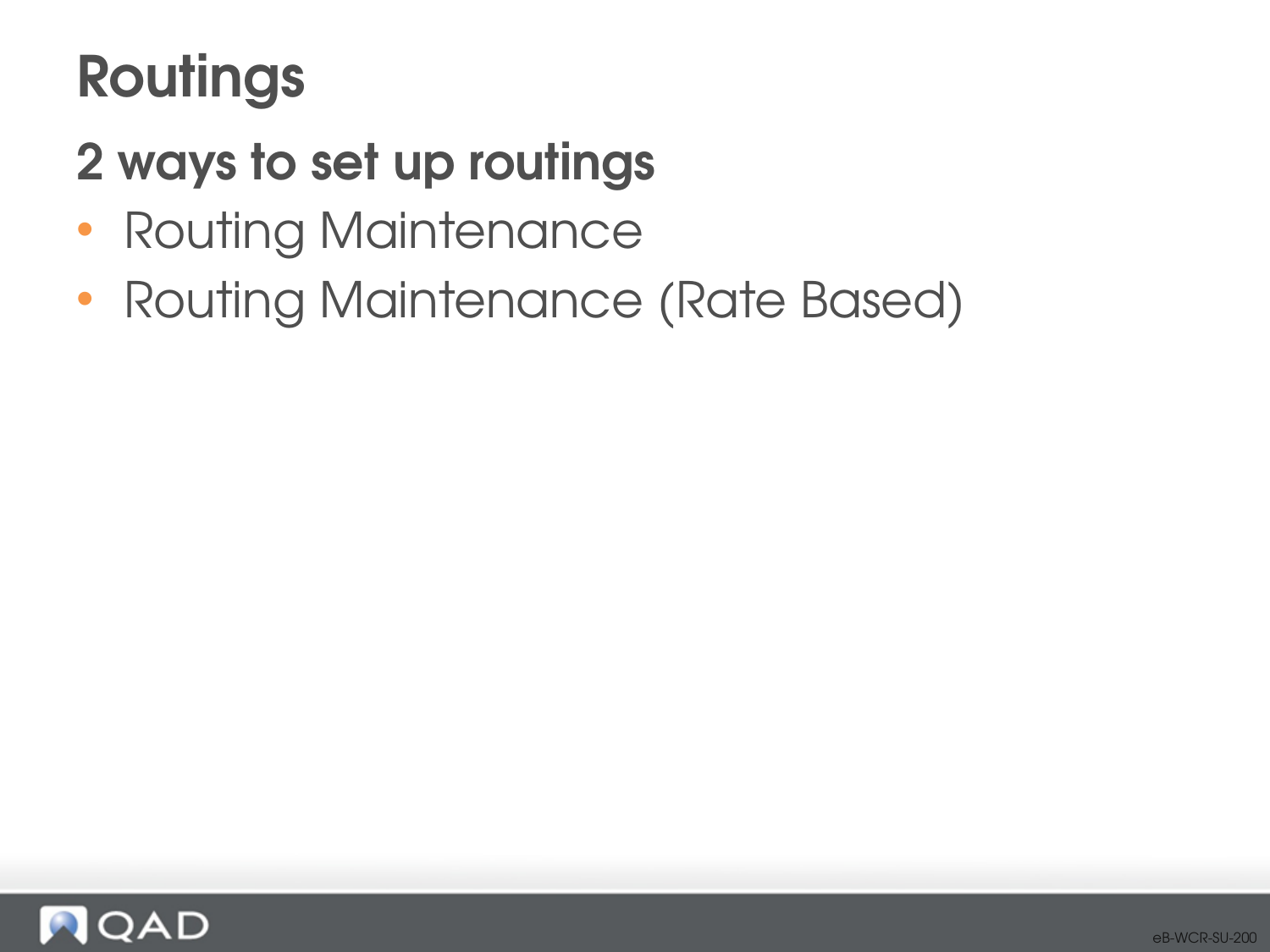

# Routings
2 ways to set up routings
Routing Maintenance
Routing Maintenance (Rate Based)
eB-WCR-SU-200